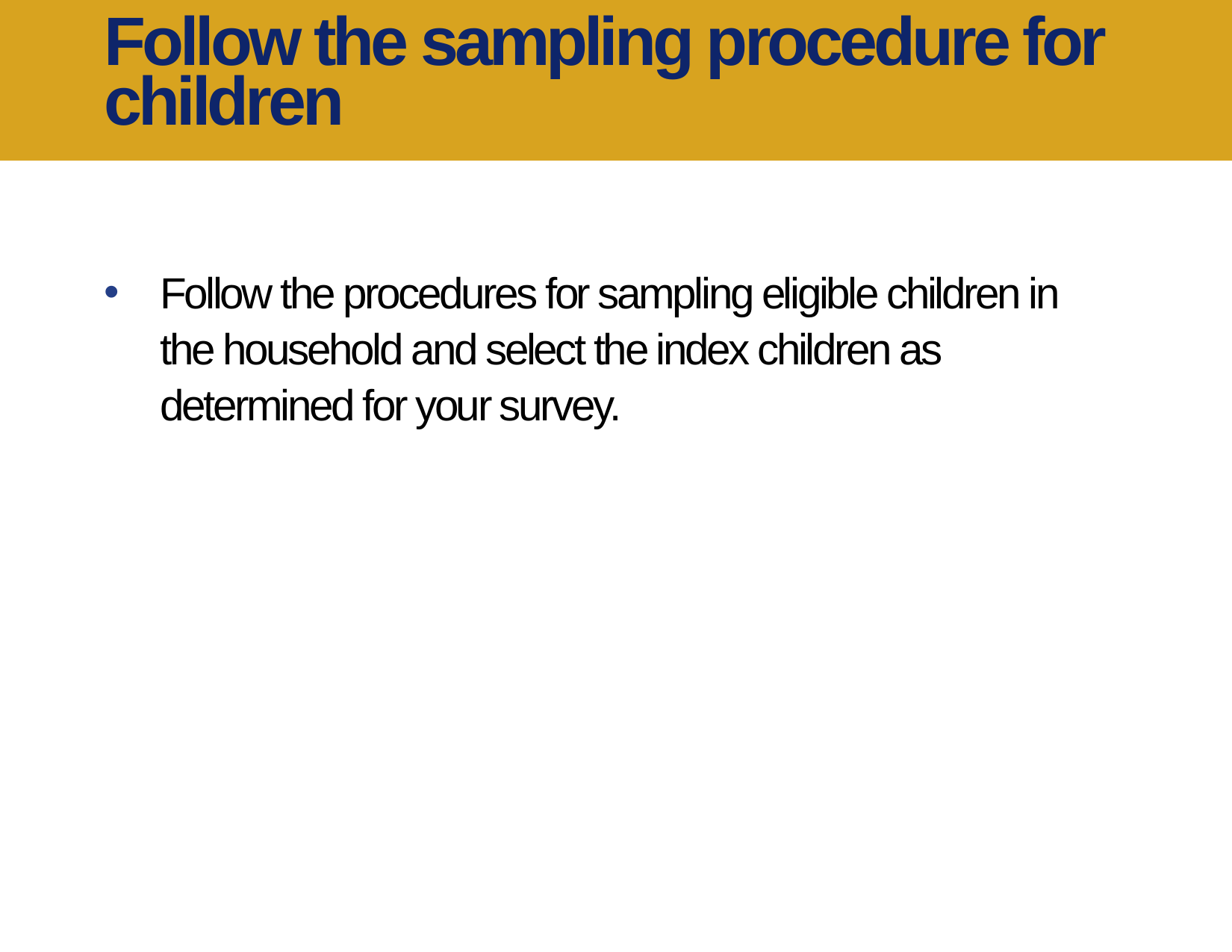

Follow the sampling procedure for children
Follow the procedures for sampling eligible children in the household and select the index children as determined for your survey.